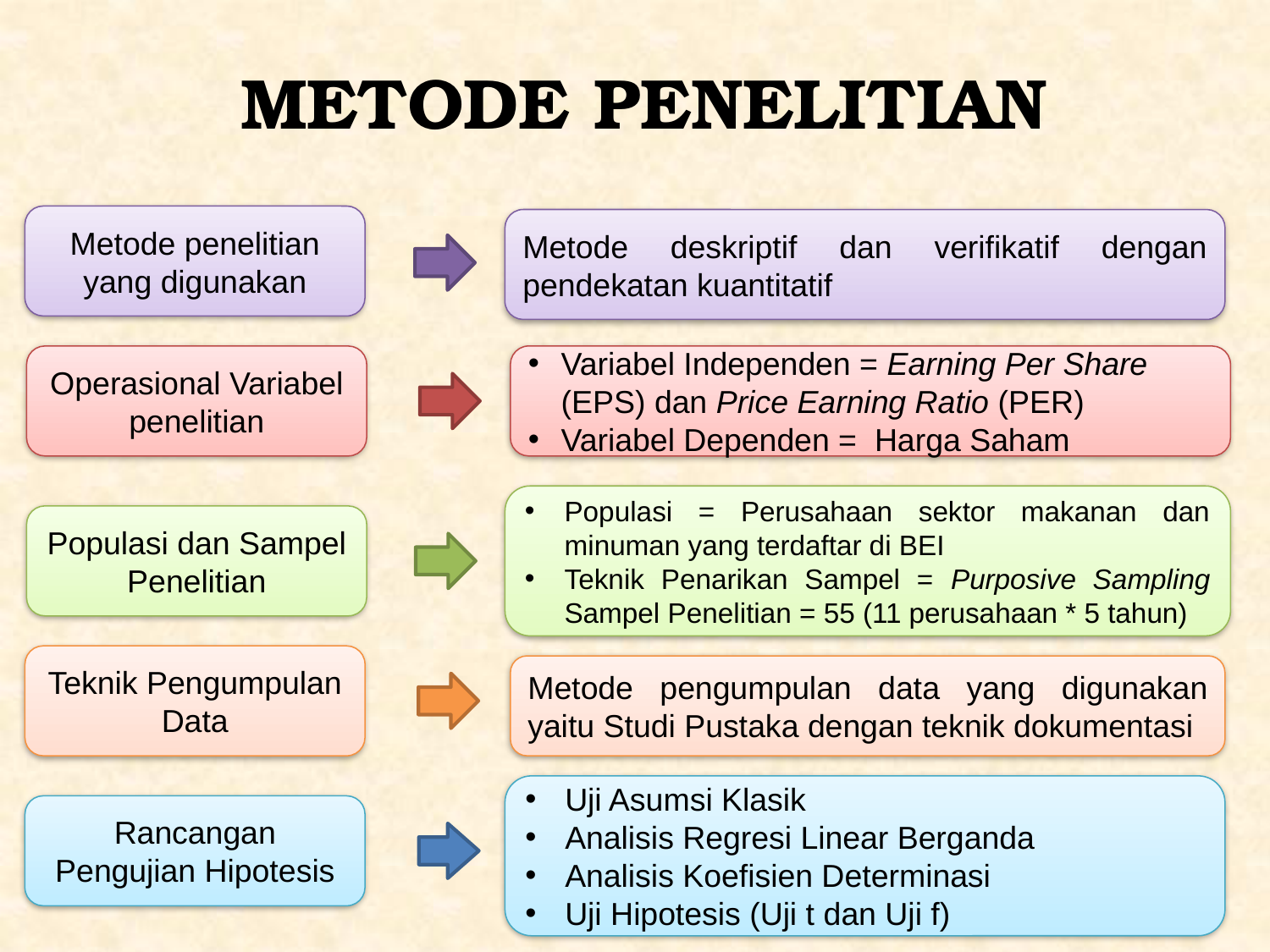

# METODE PENELITIAN
Metode penelitian yang digunakan
Metode deskriptif dan verifikatif dengan pendekatan kuantitatif

Operasional Variabel penelitian
Variabel Independen = Earning Per Share (EPS) dan Price Earning Ratio (PER)
Variabel Dependen =  Harga Saham

Populasi = Perusahaan sektor makanan dan minuman yang terdaftar di BEI
Teknik Penarikan Sampel = Purposive Sampling Sampel Penelitian = 55 (11 perusahaan * 5 tahun)
Populasi dan Sampel Penelitian

Teknik Pengumpulan Data
Metode pengumpulan data yang digunakan yaitu Studi Pustaka dengan teknik dokumentasi

Uji Asumsi Klasik
Analisis Regresi Linear Berganda
Analisis Koefisien Determinasi
Uji Hipotesis (Uji t dan Uji f)
Rancangan Pengujian Hipotesis